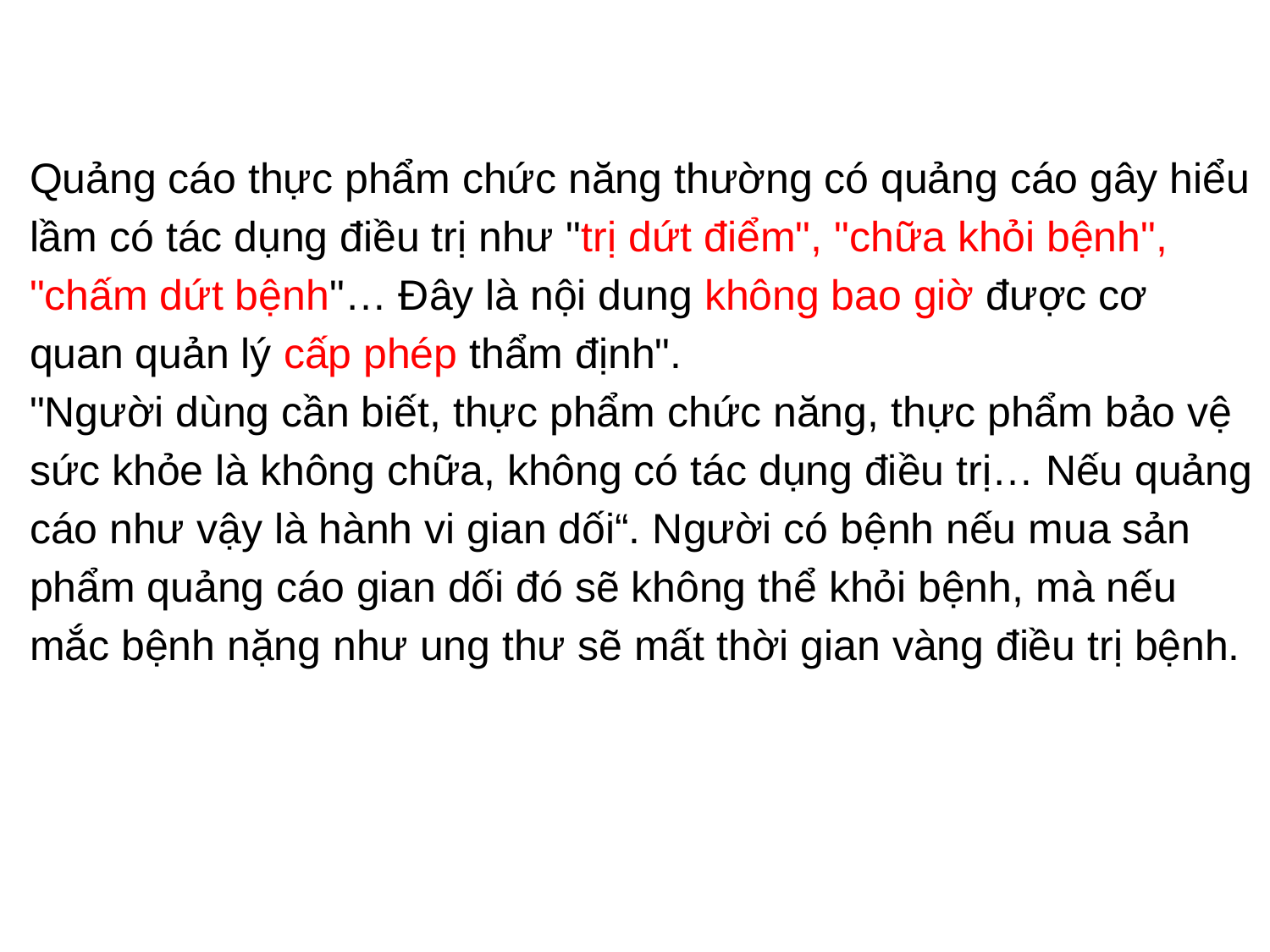

Quảng cáo thực phẩm chức năng thường có quảng cáo gây hiểu lầm có tác dụng điều trị như "trị dứt điểm", "chữa khỏi bệnh", "chấm dứt bệnh"… Đây là nội dung không bao giờ được cơ quan quản lý cấp phép thẩm định".
"Người dùng cần biết, thực phẩm chức năng, thực phẩm bảo vệ sức khỏe là không chữa, không có tác dụng điều trị… Nếu quảng cáo như vậy là hành vi gian dối“. Người có bệnh nếu mua sản phẩm quảng cáo gian dối đó sẽ không thể khỏi bệnh, mà nếu mắc bệnh nặng như ung thư sẽ mất thời gian vàng điều trị bệnh.